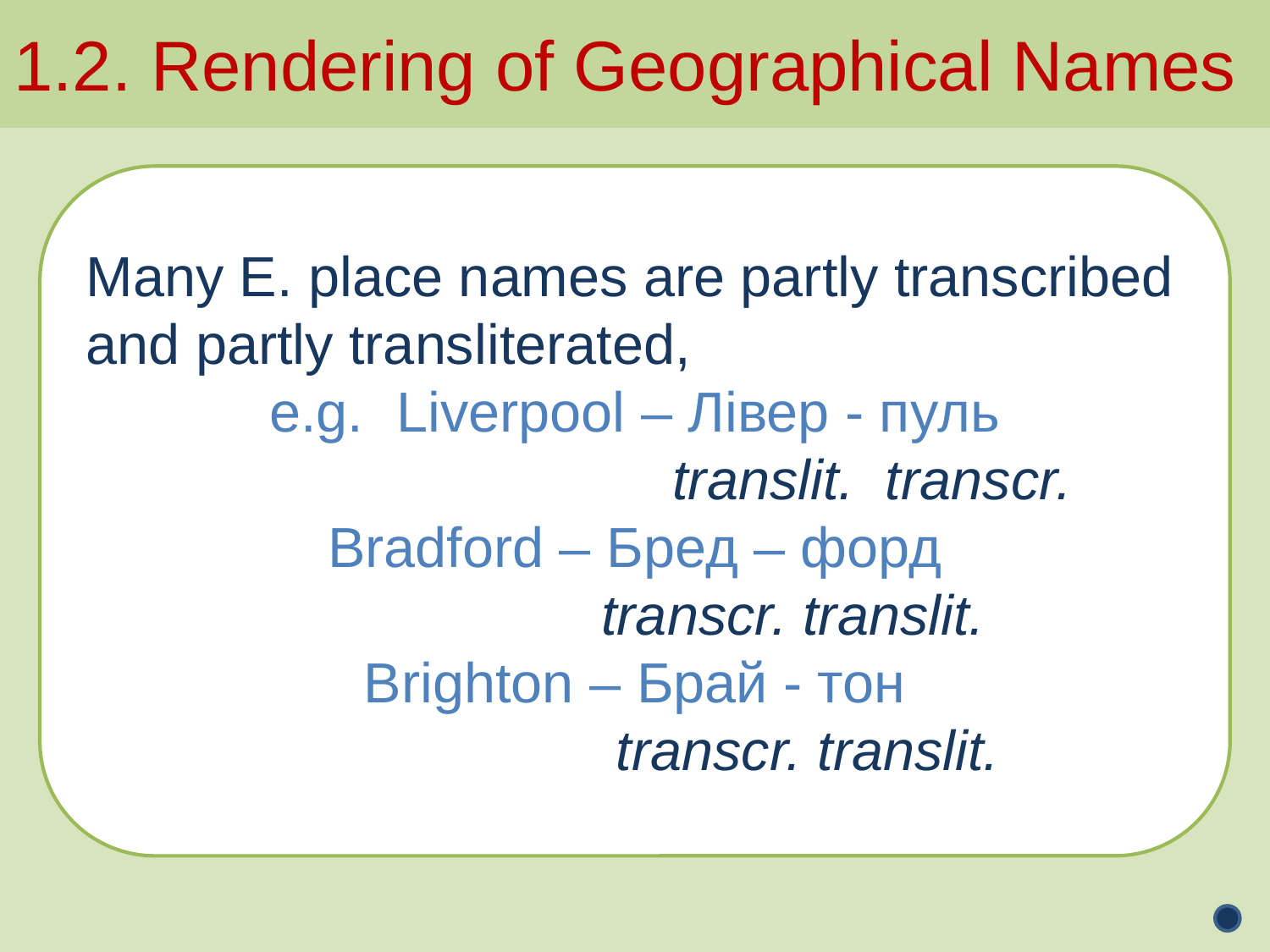

1.2. Rendering of Geographical Names
Many E. place names are partly transcribed and partly transliterated,
e.g. 	Liverpool – Лівер - пуль
			      translit.  transcr.
Bradford – Бред – форд
		    transcr. translit.
Brighton – Брай - тон
	              transcr. translit.